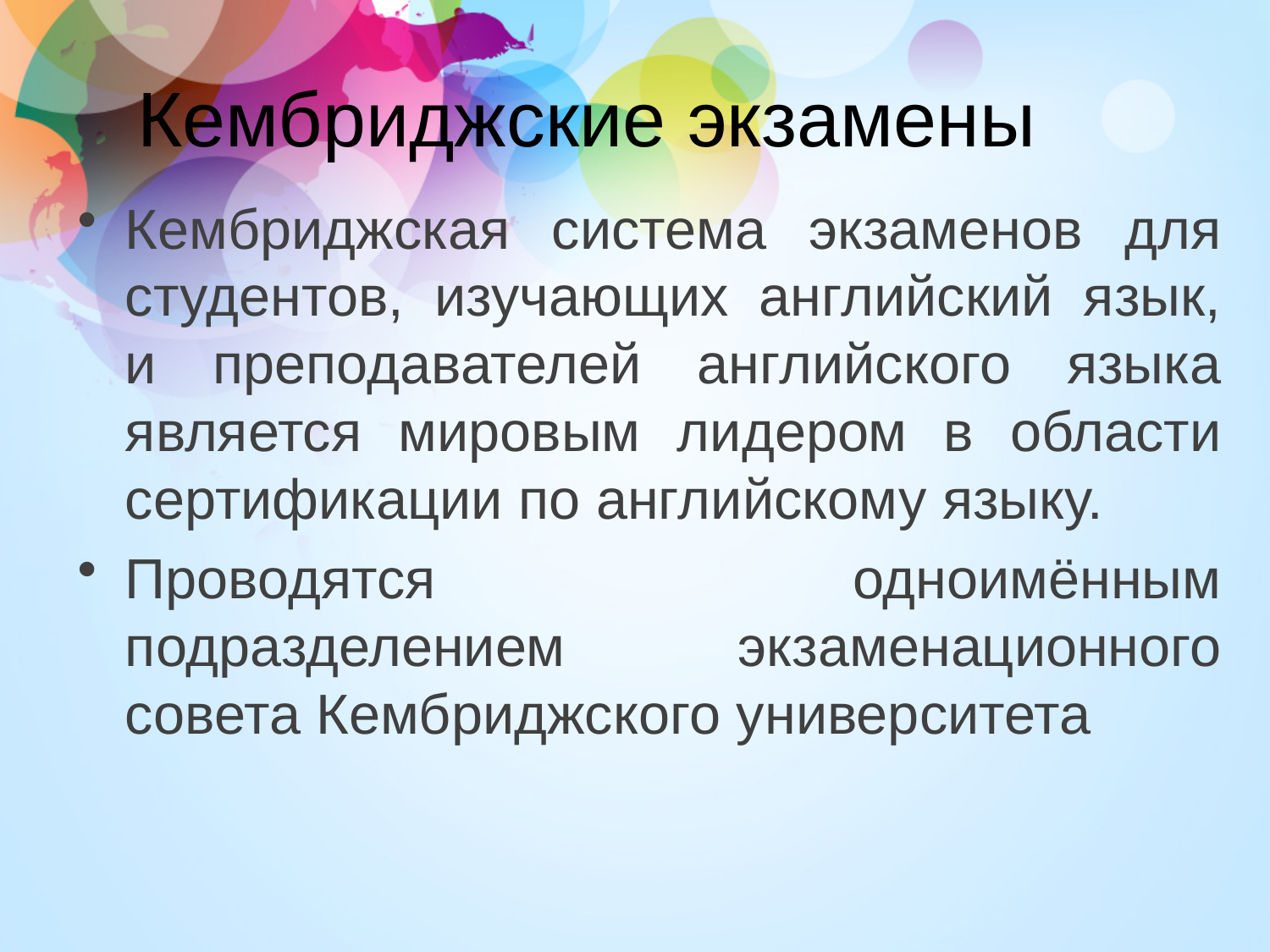

# Кембриджские экзамены
Кембриджская система экзаменов для студентов, изучающих английский язык, и преподавателей английского языка является мировым лидером в области сертификации по английскому языку.
Проводятся одноимённым подразделением экзаменационного совета Кембриджского университета